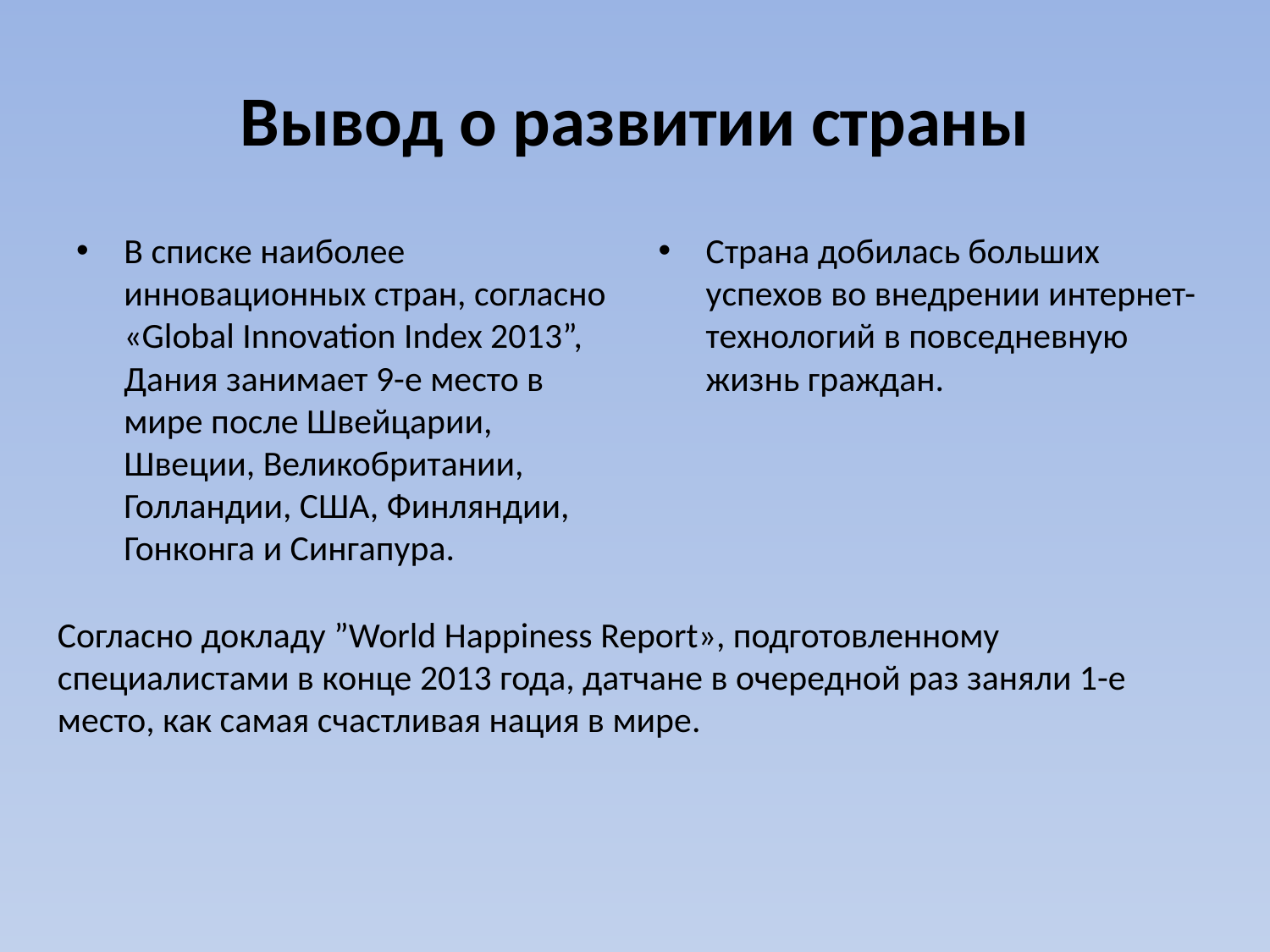

# Вывод о развитии страны
В списке наиболее инновационных стран, согласно «Global Innovation Index 2013”, Дания занимает 9-е место в мире после Швейцарии, Швеции, Великобритании, Голландии, США, Финляндии, Гонконга и Сингапура.

Страна добилась больших успехов во внедрении интернет-технологий в повседневную жизнь граждан.
Согласно докладу ”World Happiness Report», подготовленному специалистами в конце 2013 года, датчане в очередной раз заняли 1-е место, как самая счастливая нация в мире.